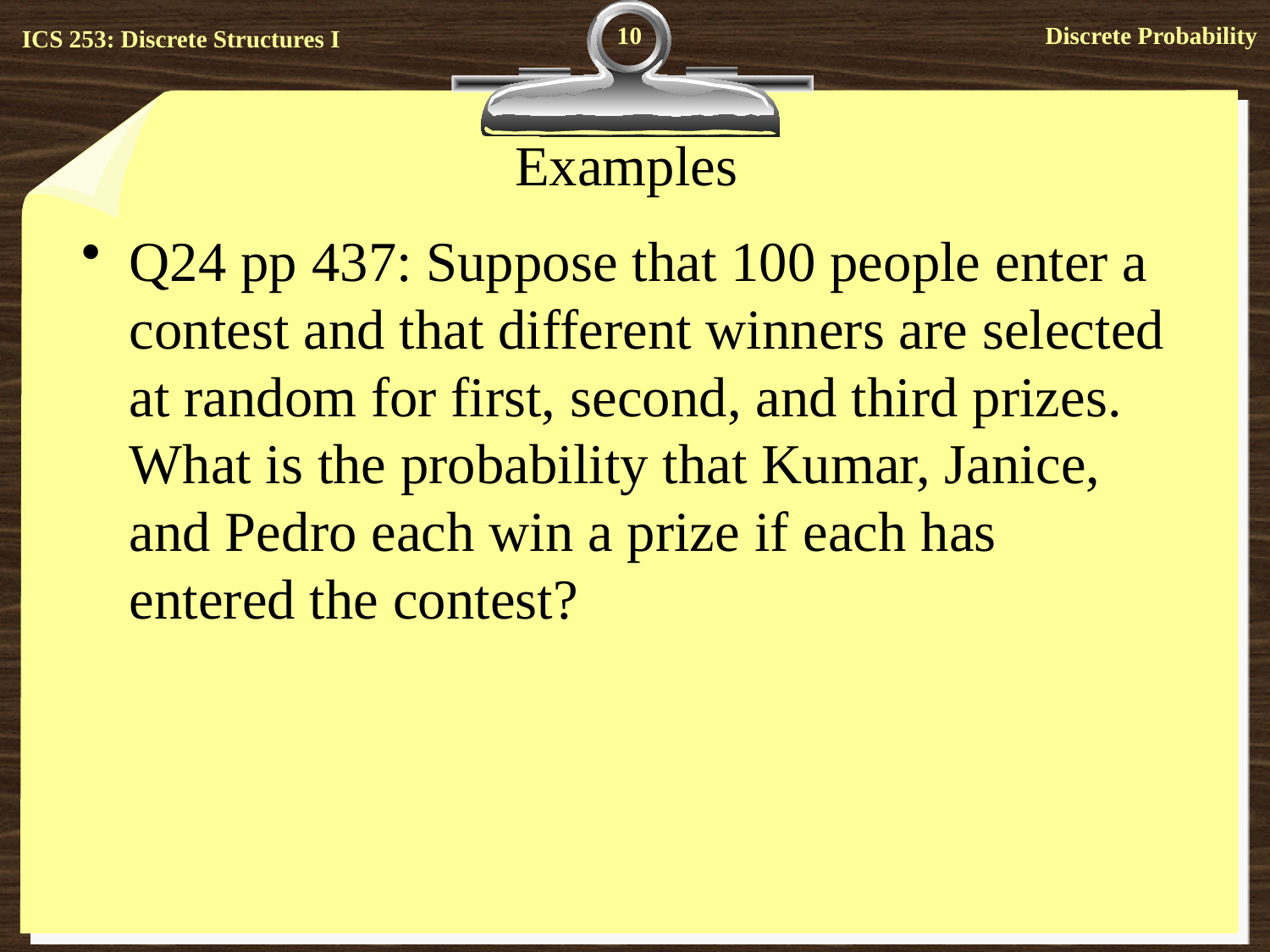

10
# Examples
Q24 pp 437: Suppose that 100 people enter a contest and that different winners are selected at random for first, second, and third prizes. What is the probability that Kumar, Janice, and Pedro each win a prize if each has entered the contest?